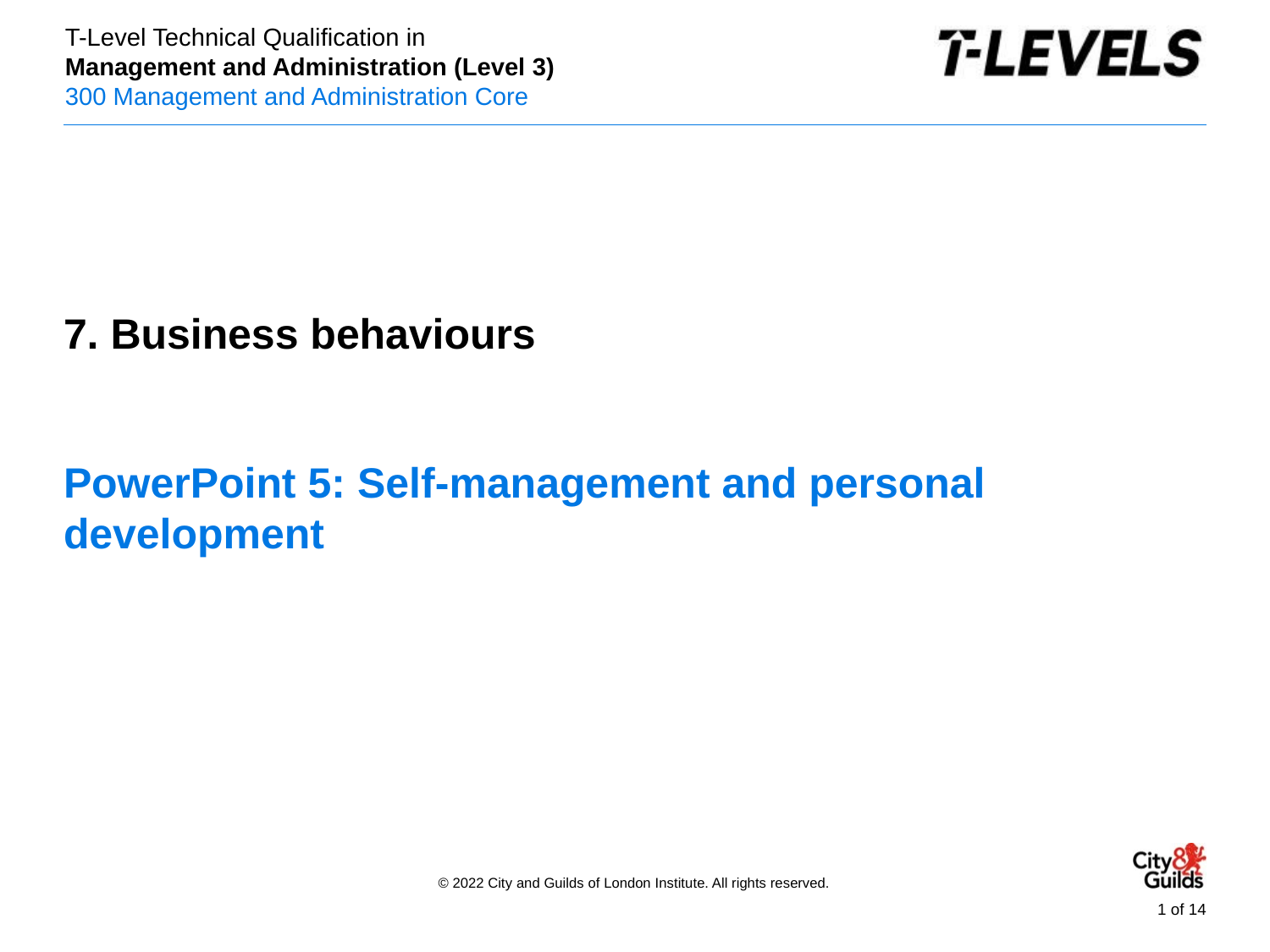

PowerPoint presentation
7. Business behaviours

# PowerPoint 5: Self-management and personal development